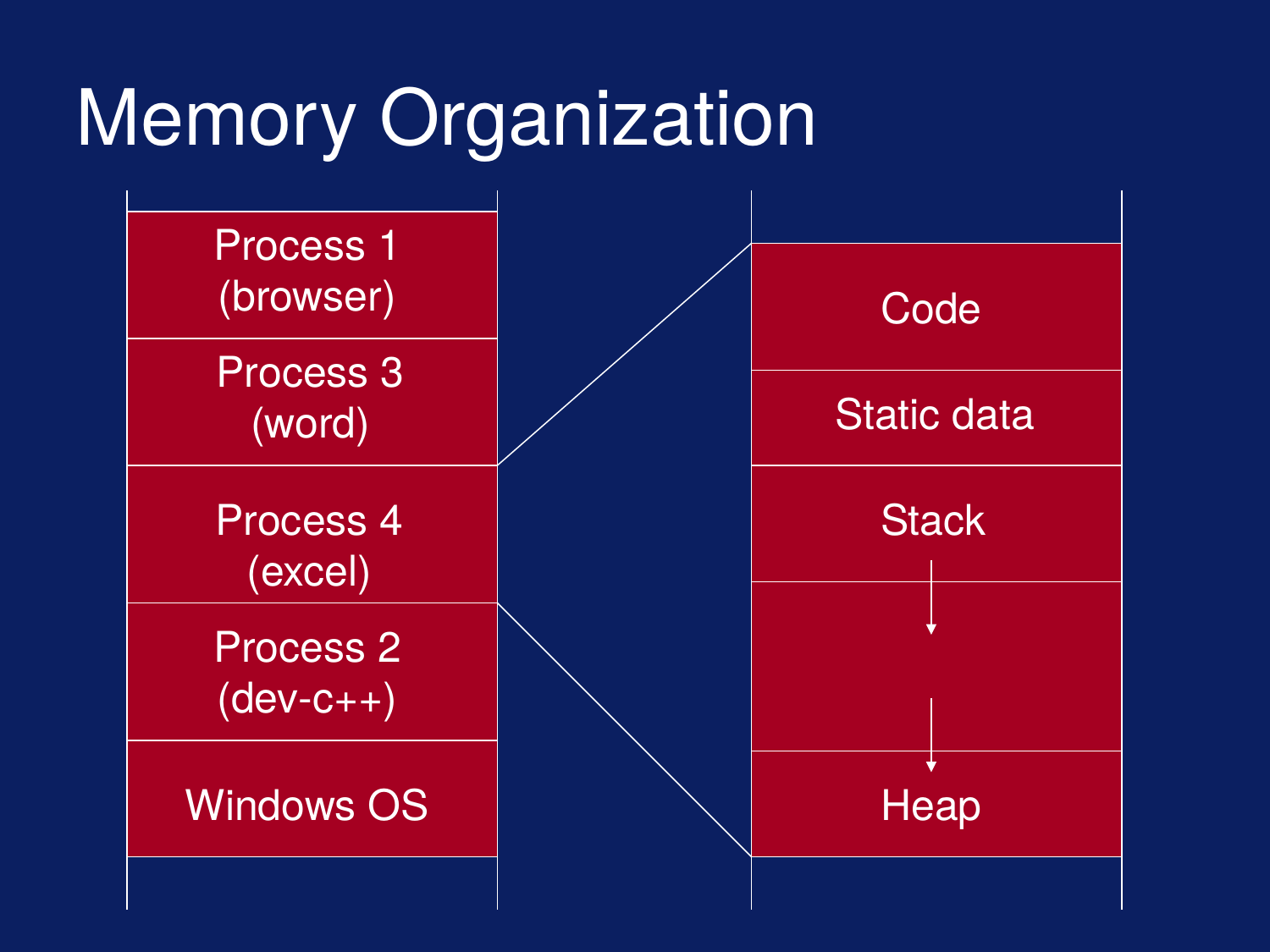

# Memory Organization

Process 1
(browser)

Code
Process 3
(word)
Static data
Process 4
(excel)
Stack
Process 2
(dev-c++)
Windows OS
Heap